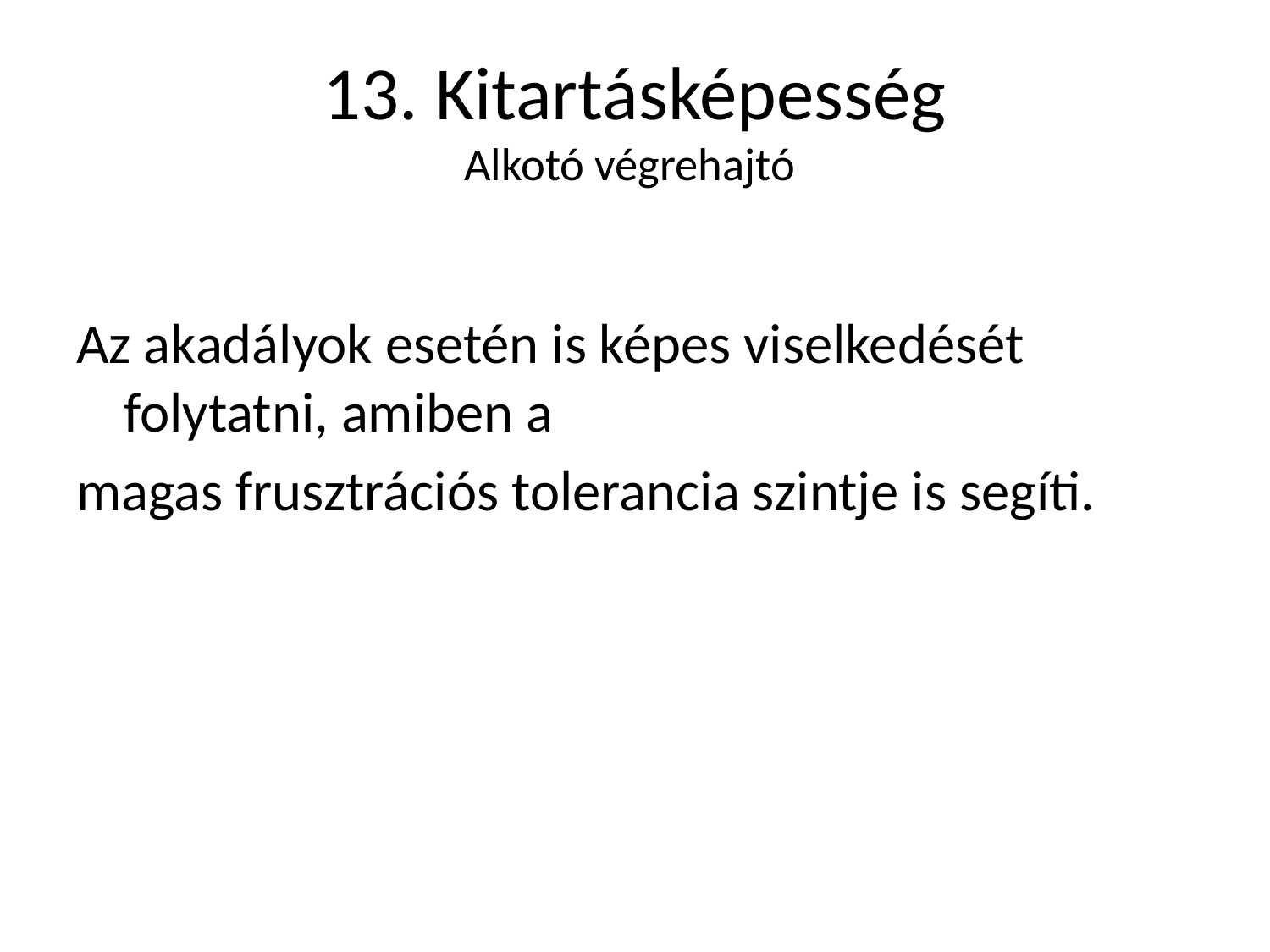

# 13. Kitartásképesség Alkotó végrehajtó

Az akadályok esetén is képes viselkedését folytatni, amiben a
magas frusztrációs tolerancia szintje is segíti.